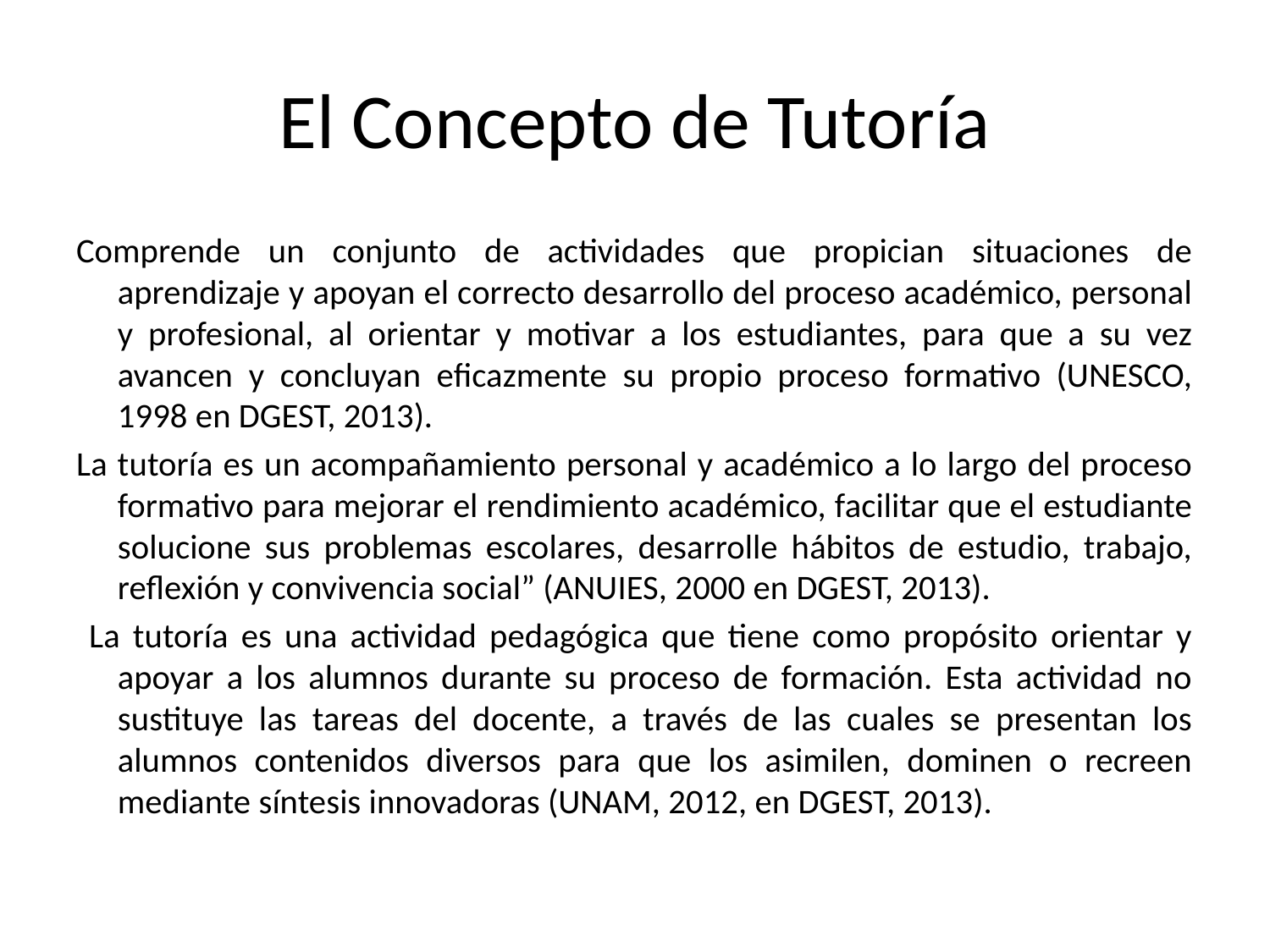

# El Concepto de Tutoría
Comprende un conjunto de actividades que propician situaciones de aprendizaje y apoyan el correcto desarrollo del proceso académico, personal y profesional, al orientar y motivar a los estudiantes, para que a su vez avancen y concluyan eficazmente su propio proceso formativo (UNESCO, 1998 en DGEST, 2013).
La tutoría es un acompañamiento personal y académico a lo largo del proceso formativo para mejorar el rendimiento académico, facilitar que el estudiante solucione sus problemas escolares, desarrolle hábitos de estudio, trabajo, reflexión y convivencia social” (ANUIES, 2000 en DGEST, 2013).
 La tutoría es una actividad pedagógica que tiene como propósito orientar y apoyar a los alumnos durante su proceso de formación. Esta actividad no sustituye las tareas del docente, a través de las cuales se presentan los alumnos contenidos diversos para que los asimilen, dominen o recreen mediante síntesis innovadoras (UNAM, 2012, en DGEST, 2013).